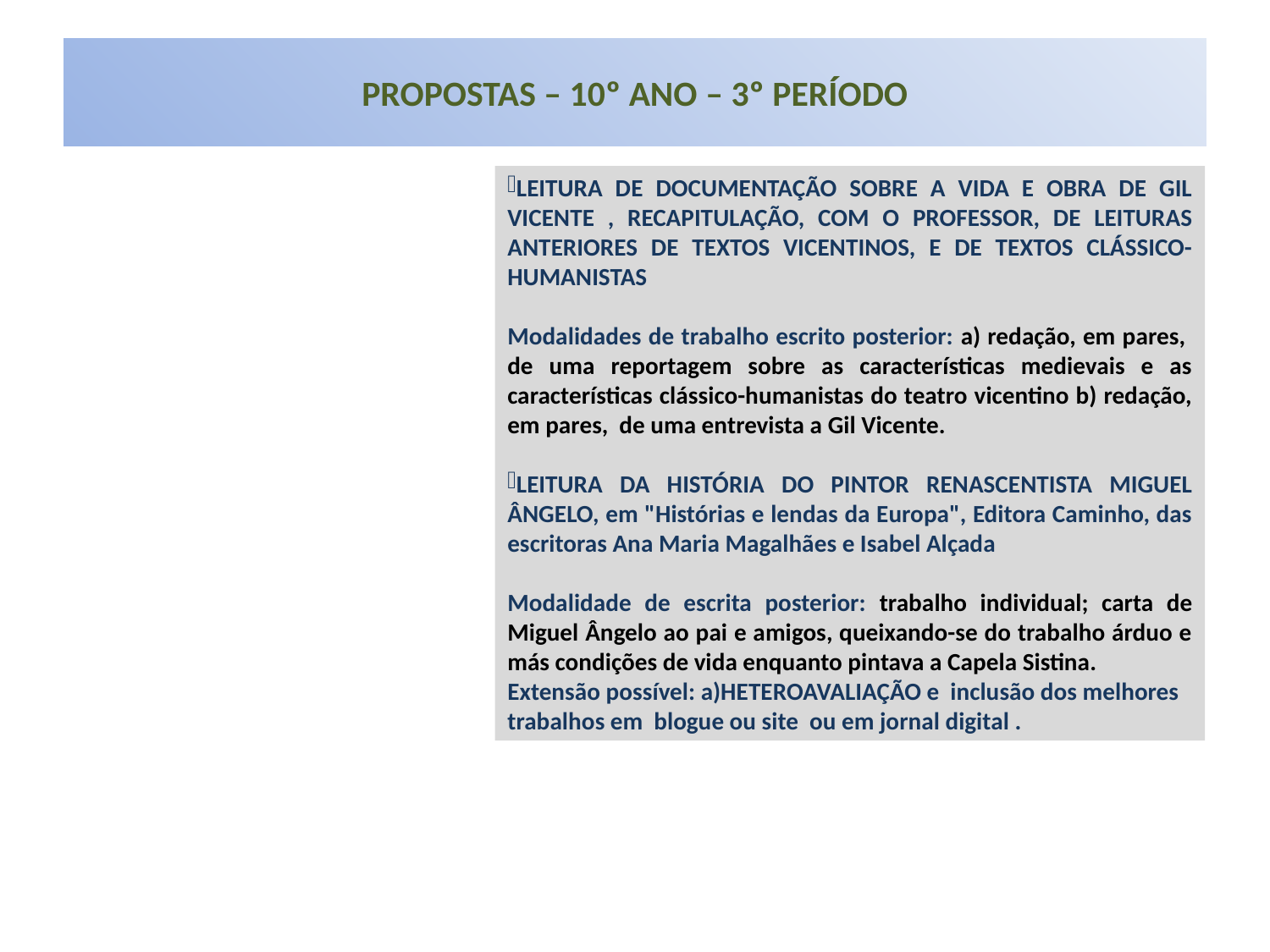

# PROPOSTAS – 10º ANO – 3º PERÍODO
LEITURA DE DOCUMENTAÇÃO SOBRE A VIDA E OBRA DE GIL VICENTE , RECAPITULAÇÃO, COM O PROFESSOR, DE LEITURAS ANTERIORES DE TEXTOS VICENTINOS, E DE TEXTOS CLÁSSICO-HUMANISTAS

Modalidades de trabalho escrito posterior: a) redação, em pares,  de uma reportagem sobre as características medievais e as características clássico-humanistas do teatro vicentino b) redação, em pares,  de uma entrevista a Gil Vicente.

LEITURA DA HISTÓRIA DO PINTOR RENASCENTISTA MIGUEL ÂNGELO, em "Histórias e lendas da Europa", Editora Caminho, das escritoras Ana Maria Magalhães e Isabel Alçada

Modalidade de escrita posterior: trabalho individual; carta de Miguel Ângelo ao pai e amigos, queixando-se do trabalho árduo e más condições de vida enquanto pintava a Capela Sistina.
Extensão possível: a)HETEROAVALIAÇÃO e  inclusão dos melhores trabalhos em  blogue ou site  ou em jornal digital .